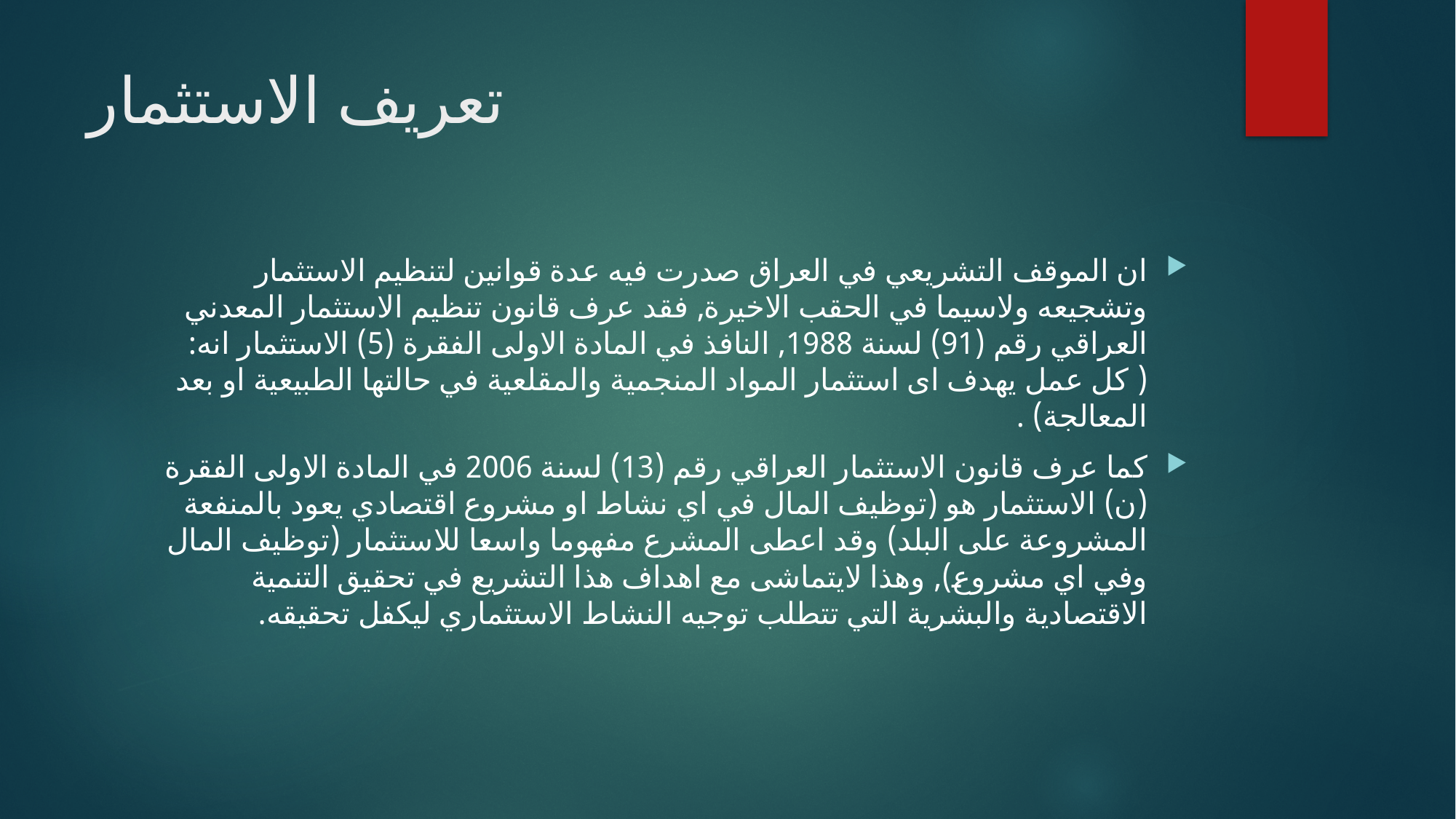

# تعريف الاستثمار
ان الموقف التشريعي في العراق صدرت فيه عدة قوانين لتنظيم الاستثمار وتشجيعه ولاسيما في الحقب الاخيرة, فقد عرف قانون تنظيم الاستثمار المعدني العراقي رقم (91) لسنة 1988, النافذ في المادة الاولى الفقرة (5) الاستثمار انه: ( كل عمل يهدف اى استثمار المواد المنجمية والمقلعية في حالتها الطبيعية او بعد المعالجة) .
كما عرف قانون الاستثمار العراقي رقم (13) لسنة 2006 في المادة الاولى الفقرة (ن) الاستثمار هو (توظيف المال في اي نشاط او مشروع اقتصادي يعود بالمنفعة المشروعة على البلد) وقد اعطى المشرع مفهوما واسعا للاستثمار (توظيف المال وفي اي مشروع), وهذا لايتماشى مع اهداف هذا التشريع في تحقيق التنمية الاقتصادية والبشرية التي تتطلب توجيه النشاط الاستثماري ليكفل تحقيقه.